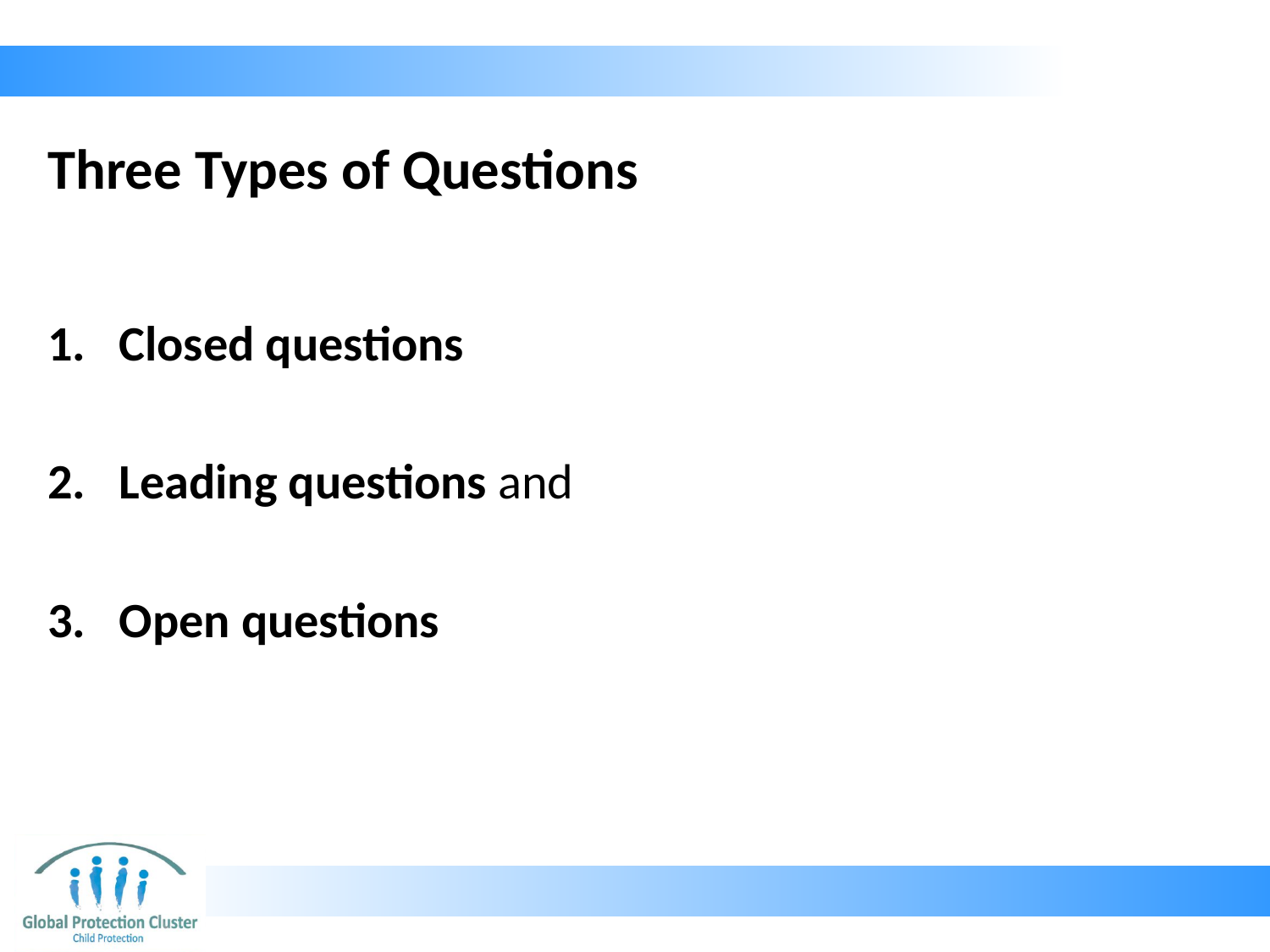

# Three Types of Questions

Closed questions

Leading questions and

Open questions